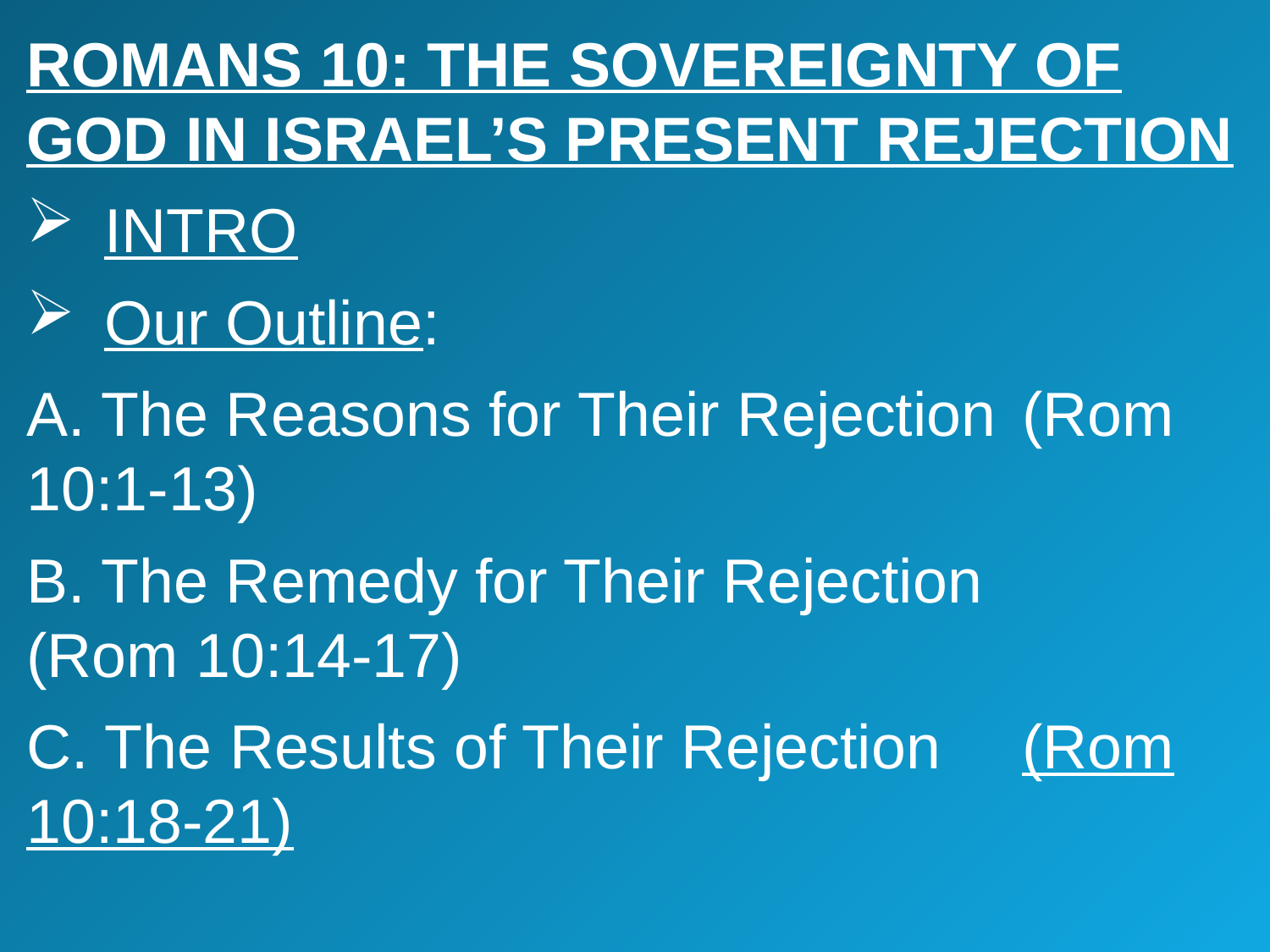

ROMANS 10: THE SOVEREIGNTY OF GOD IN ISRAEL’S PRESENT REJECTION
INTRO
Our Outline:
A. The Reasons for Their Rejection 					(Rom 10:1-13)
B. The Remedy for Their Rejection   			(Rom 10:14-17)
C. The Results of Their Rejection 		(Rom 10:18-21)